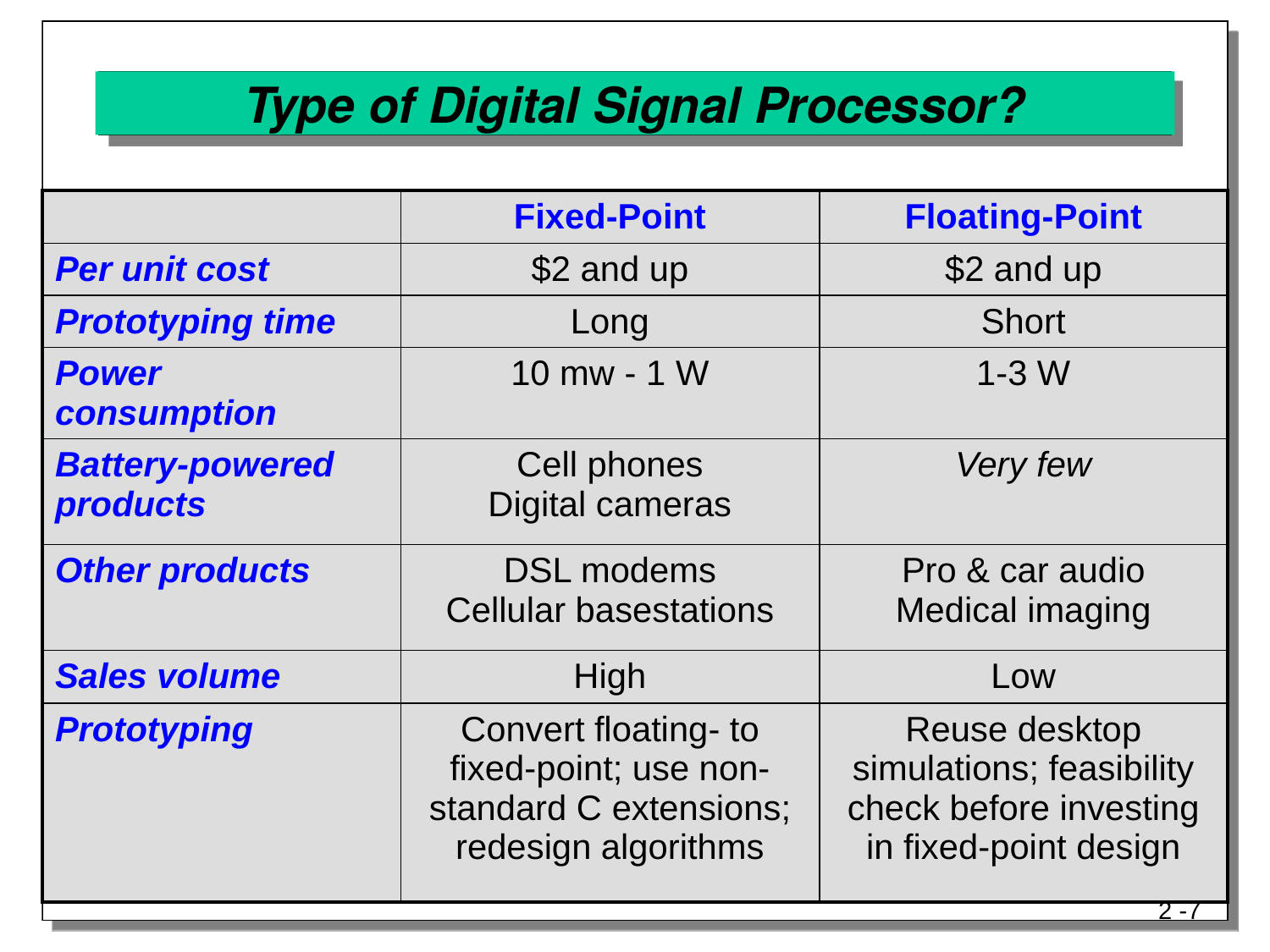

# Type of Digital Signal Processor?
|  | Fixed-Point | Floating-Point |
| --- | --- | --- |
| Per unit cost | $2 and up | $2 and up |
| Prototyping time | Long | Short |
| Power consumption | 10 mw - 1 W | 1-3 W |
| Battery-powered products | Cell phones Digital cameras | Very few |
| Other products | DSL modems Cellular basestations | Pro & car audio Medical imaging |
| Sales volume | High | Low |
| Prototyping | Convert floating- to fixed-point; use non-standard C extensions; redesign algorithms | Reuse desktop simulations; feasibility check before investing in fixed-point design |